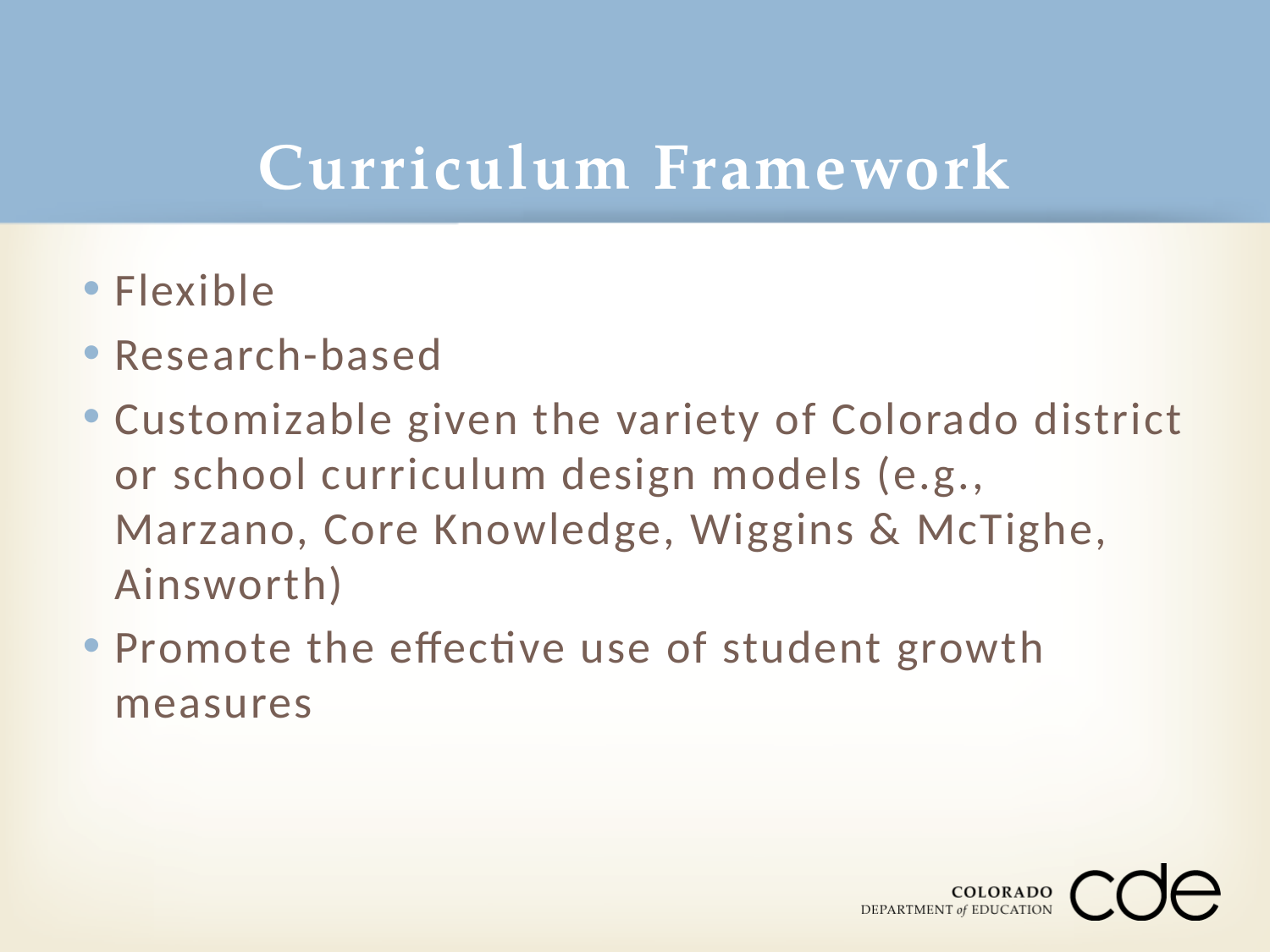

# Curriculum Framework
Flexible
Research-based
Customizable given the variety of Colorado district or school curriculum design models (e.g., Marzano, Core Knowledge, Wiggins & McTighe, Ainsworth)
Promote the effective use of student growth measures